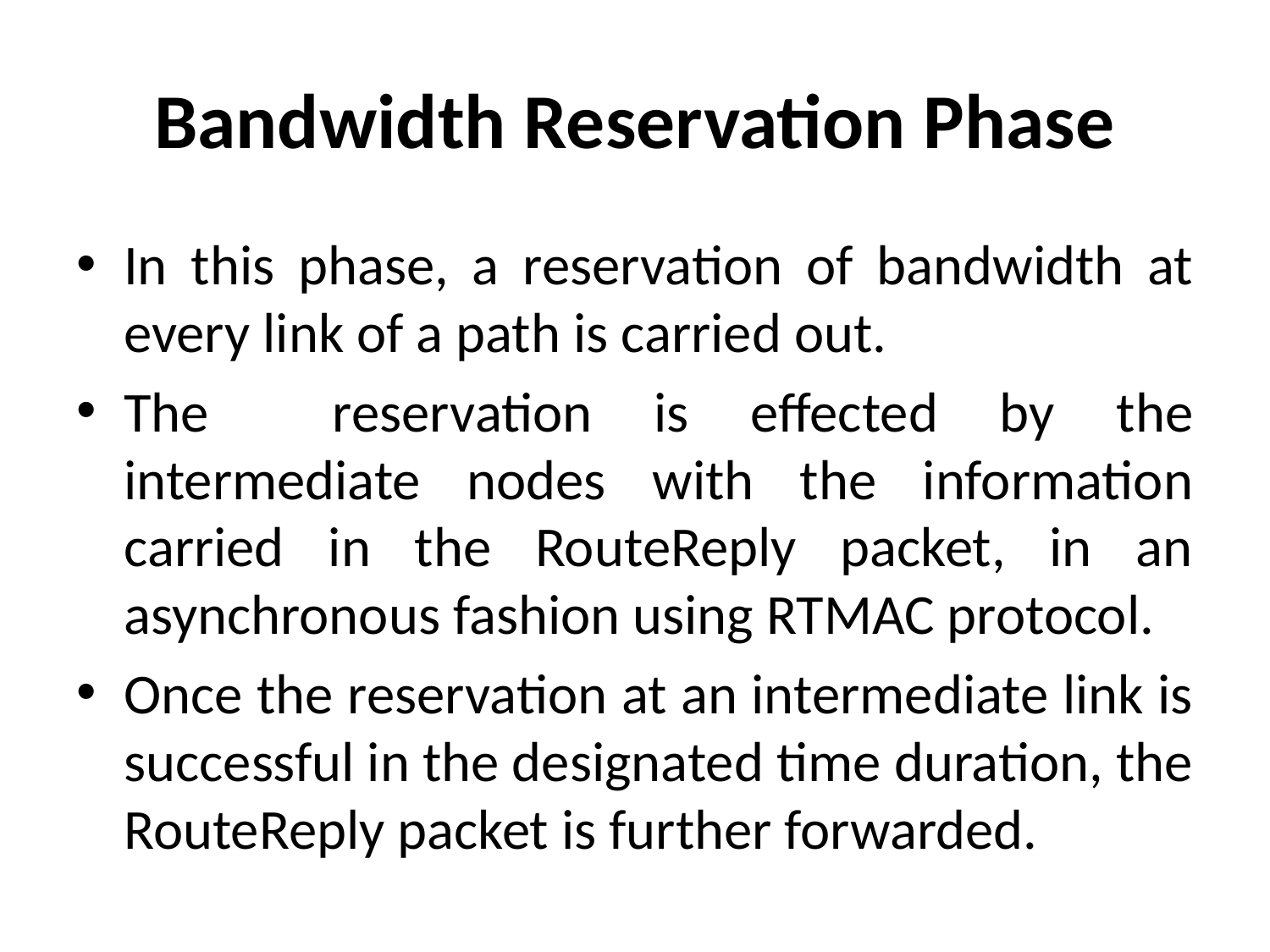

# Bandwidth Reservation Phase
In this phase, a reservation of bandwidth at every link of a path is carried out.
The  reservation is effected by the intermediate nodes with the information carried in the RouteReply packet, in an asynchronous fashion using RTMAC protocol.
Once the reservation at an intermediate link is successful in the designated time duration, the RouteReply packet is further forwarded.